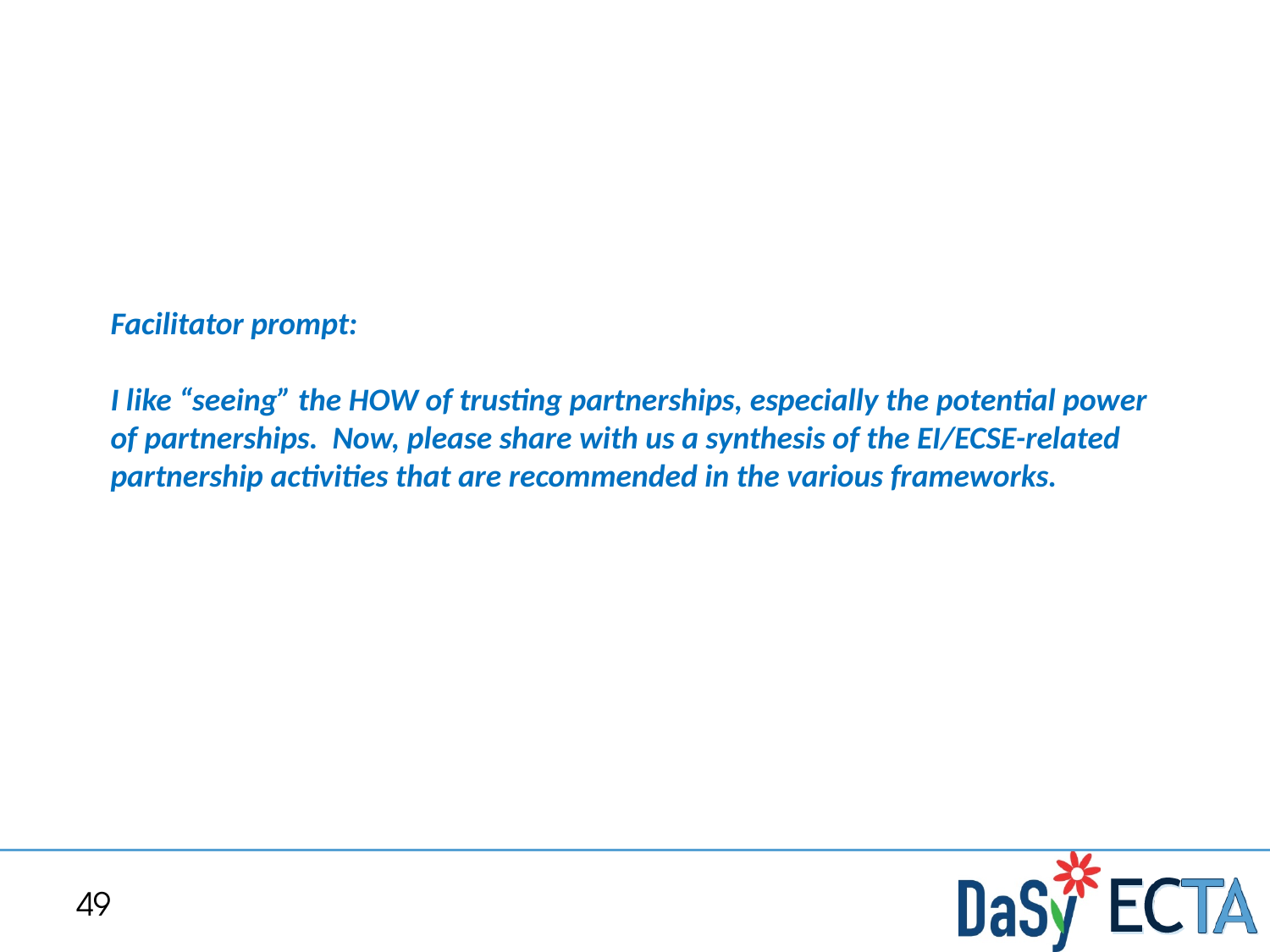

Facilitator prompt:

I like “seeing” the HOW of trusting partnerships, especially the potential power of partnerships.  Now, please share with us a synthesis of the EI/ECSE-related partnership activities that are recommended in the various frameworks.
49